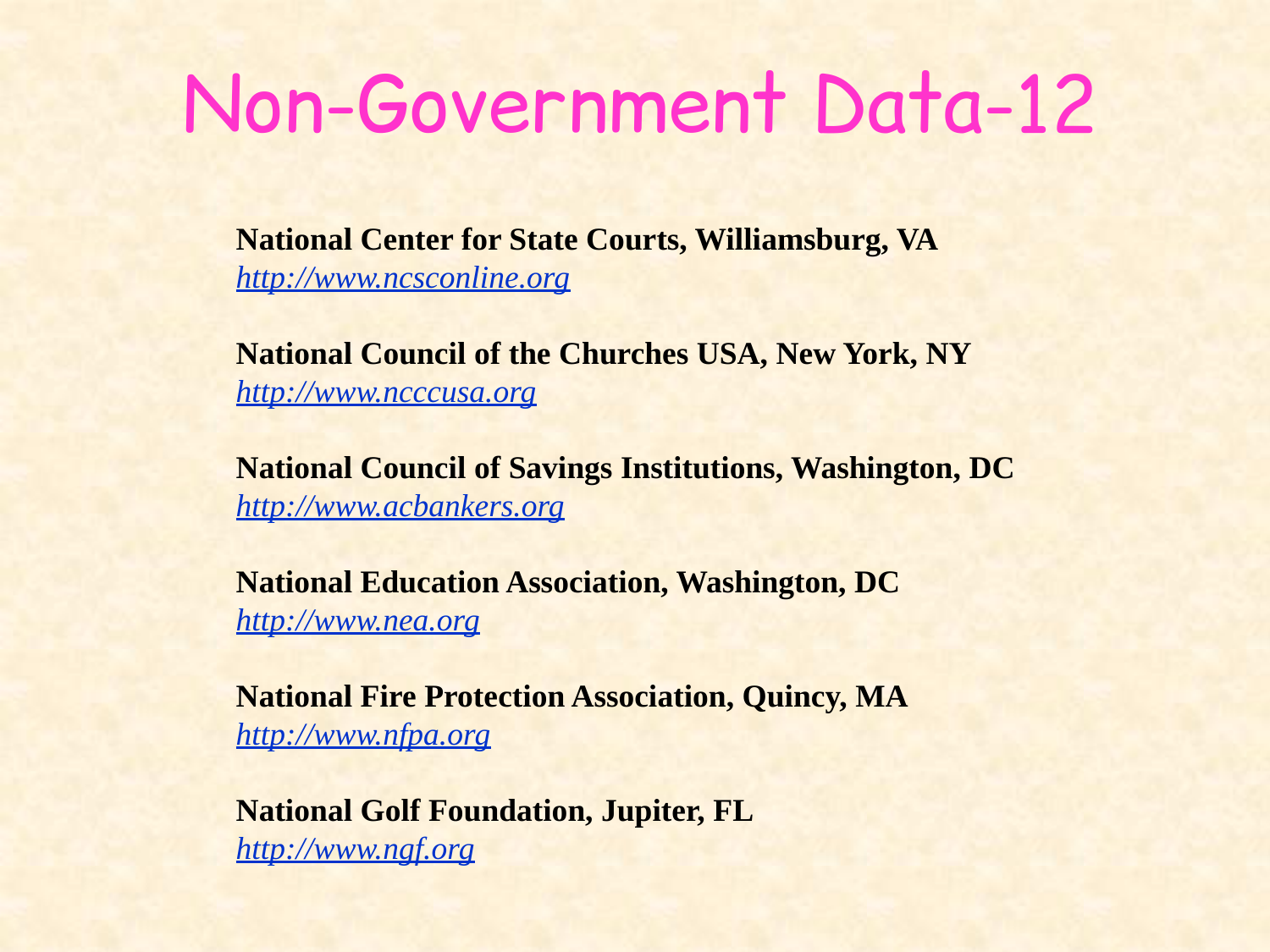

# Non-Government Data-12
National Center for State Courts, Williamsburg, VA
http://www.ncsconline.org

National Council of the Churches USA, New York, NY
http://www.ncccusa.org

National Council of Savings Institutions, Washington, DC
http://www.acbankers.org

National Education Association, Washington, DC
http://www.nea.org

National Fire Protection Association, Quincy, MA
http://www.nfpa.org

National Golf Foundation, Jupiter, FL
http://www.ngf.org